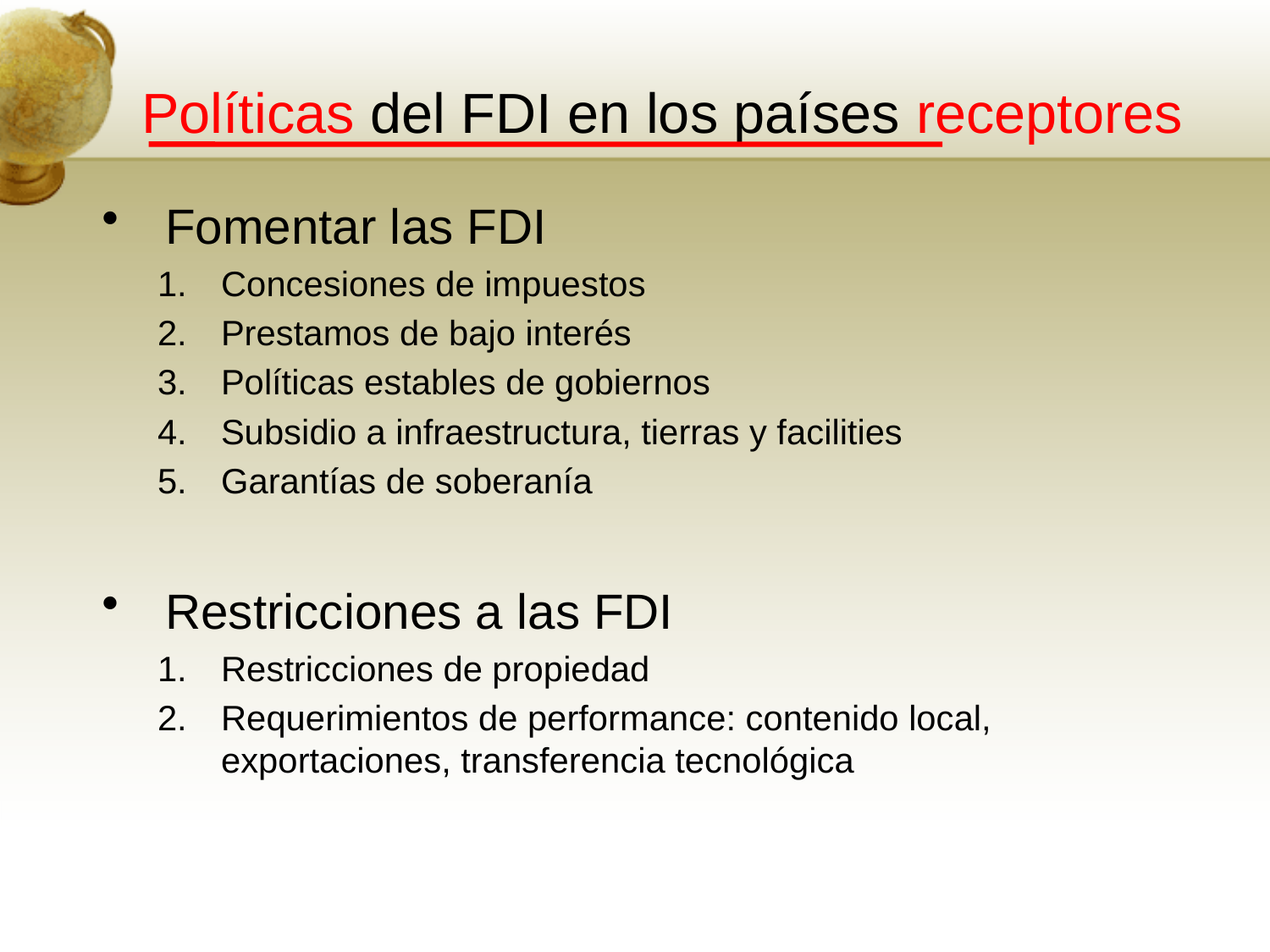

# Políticas del FDI en los países receptores

Fomentar las FDI
Concesiones de impuestos
Prestamos de bajo interés
Políticas estables de gobiernos
Subsidio a infraestructura, tierras y facilities
Garantías de soberanía

Restricciones a las FDI
Restricciones de propiedad
Requerimientos de performance: contenido local, exportaciones, transferencia tecnológica